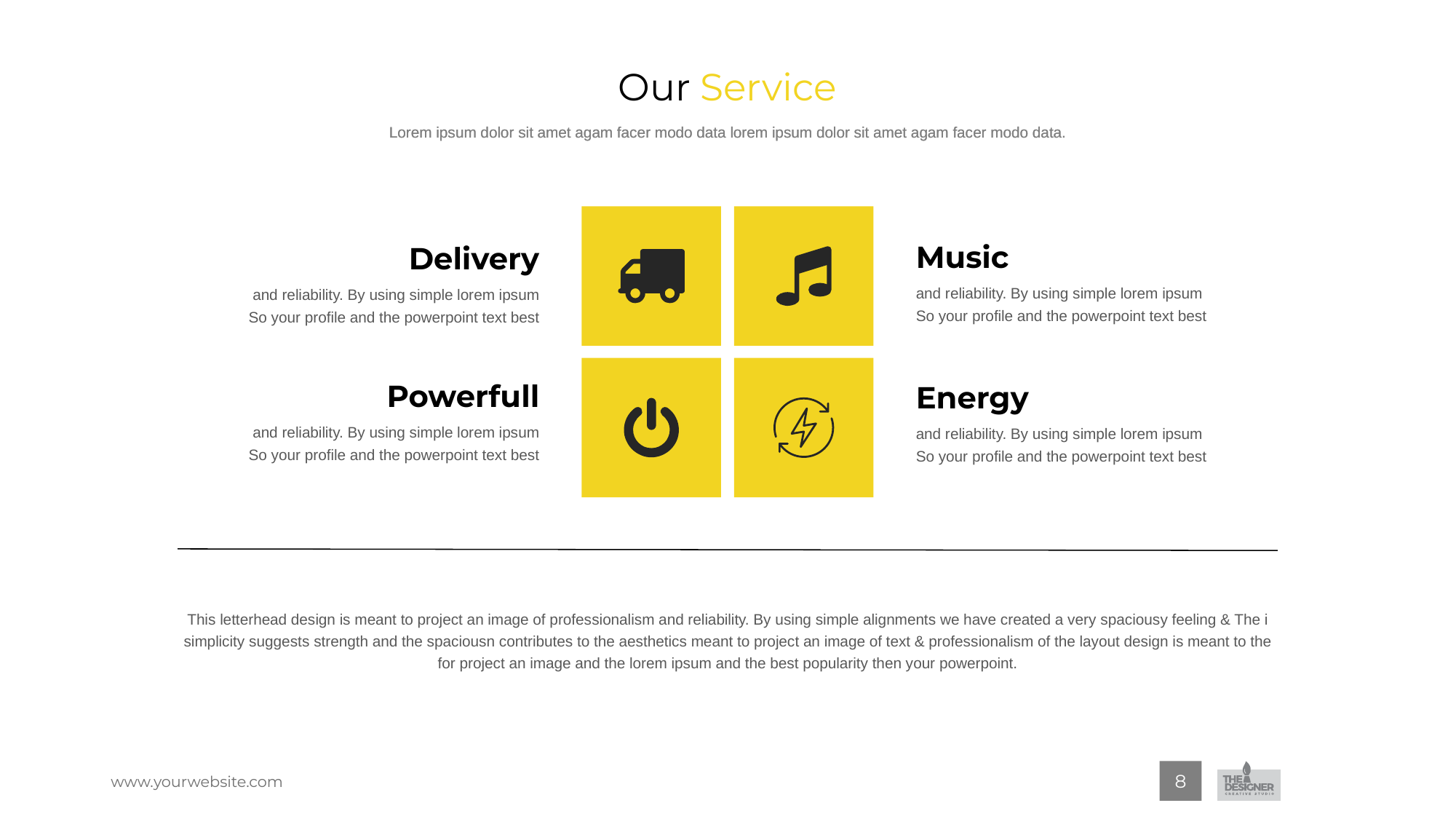

# Our Service
Lorem ipsum dolor sit amet agam facer modo data lorem ipsum dolor sit amet agam facer modo data.

Music
and reliability. By using simple lorem ipsum
So your profile and the powerpoint text best
Energy
and reliability. By using simple lorem ipsum
So your profile and the powerpoint text best
Delivery
and reliability. By using simple lorem ipsum
So your profile and the powerpoint text best
Powerfull
and reliability. By using simple lorem ipsum
So your profile and the powerpoint text best
This letterhead design is meant to project an image of professionalism and reliability. By using simple alignments we have created a very spaciousy feeling & The i simplicity suggests strength and the spaciousn contributes to the aesthetics meant to project an image of text & professionalism of the layout design is meant to the for project an image and the lorem ipsum and the best popularity then your powerpoint.
8
www.yourwebsite.com